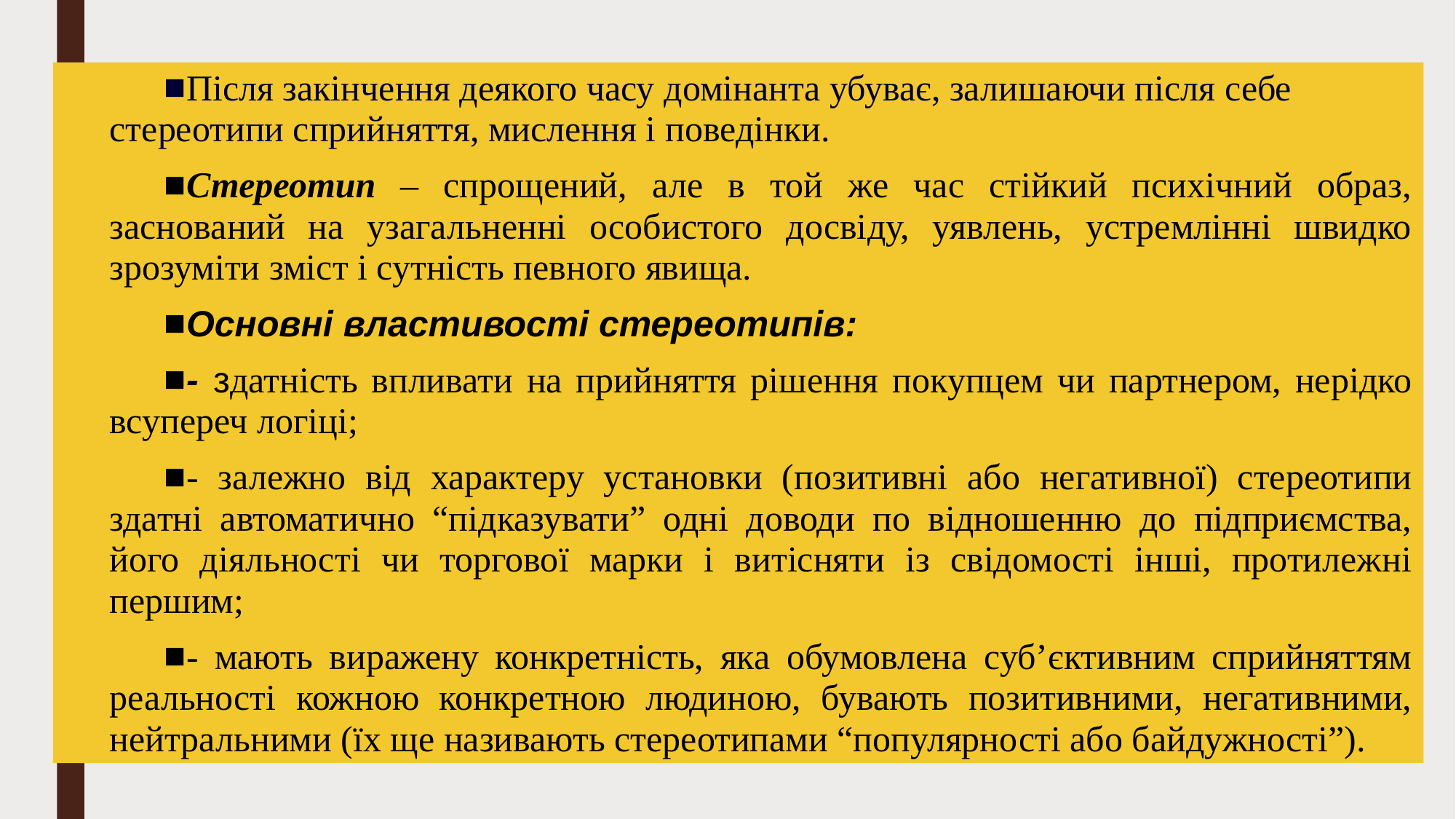

Після закінчення деякого часу домінанта убуває, залишаючи після себе стереотипи сприйняття, мислення і поведінки.
Стереотип – спрощений, але в той же час стійкий психічний образ, заснований на узагальненні особистого досвіду, уявлень, устремлінні швидко зрозуміти зміст і сутність певного явища.
Основні властивості стереотипів:
- здатність впливати на прийняття рішення покупцем чи партнером, нерідко всупереч логіці;
- залежно від характеру установки (позитивні або негативної) стереотипи здатні автоматично “підказувати” одні доводи по відношенню до підприємства, його діяльності чи торгової марки і витісняти із свідомості інші, протилежні першим;
- мають виражену конкретність, яка обумовлена суб’єктивним сприйняттям реальності кожною конкретною людиною, бувають позитивними, негативними, нейтральними (їх ще називають стереотипами “популярності або байдужності”).